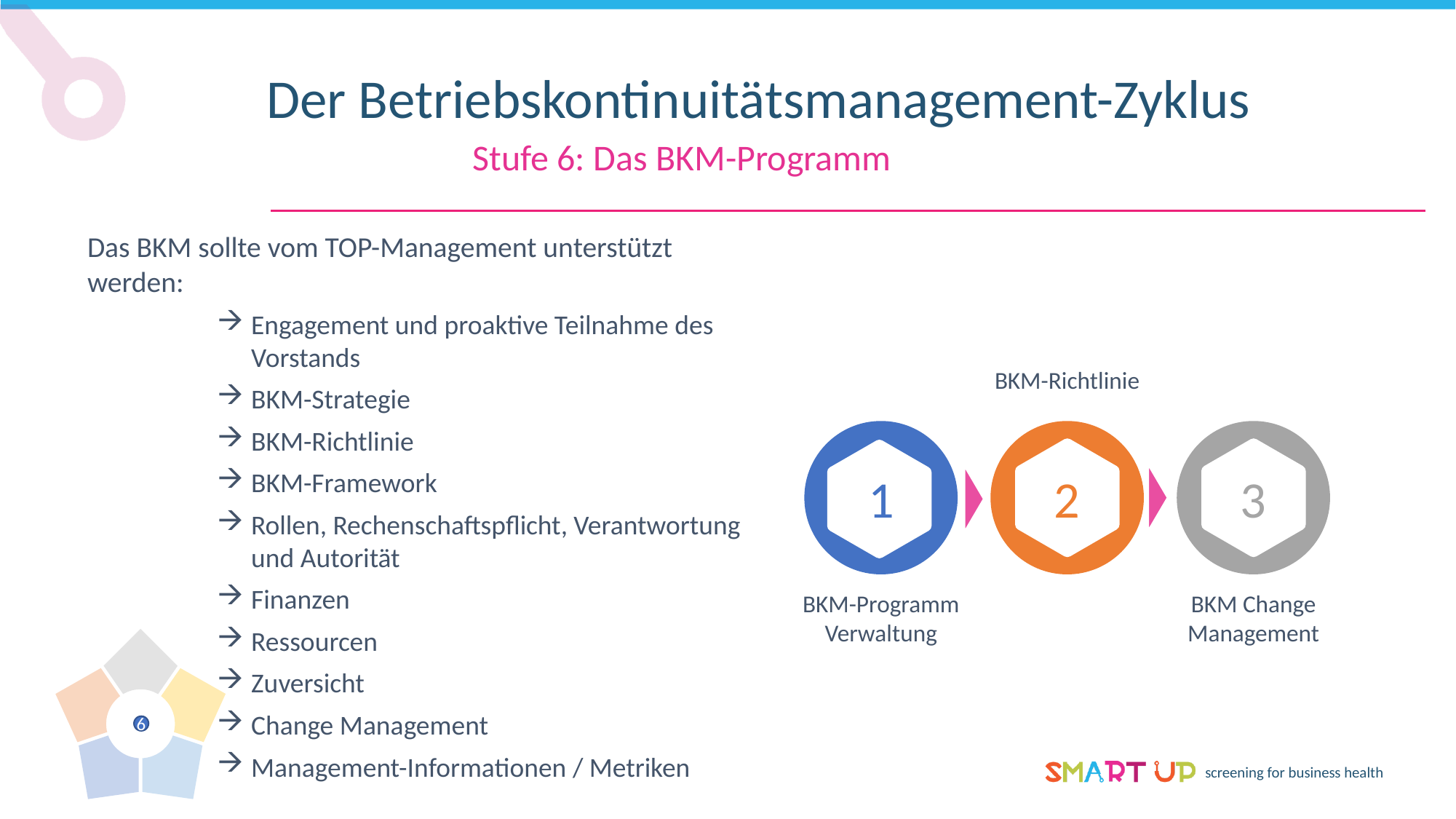

Der Betriebskontinuitätsmanagement-Zyklus
Stufe 6: Das BKM-Programm
Das BKM sollte vom TOP-Management unterstützt werden:
Engagement und proaktive Teilnahme des Vorstands
BKM-Strategie
BKM-Richtlinie
BKM-Framework
Rollen, Rechenschaftspflicht, Verantwortung und Autorität
Finanzen
Ressourcen
Zuversicht
Change Management
Management-Informationen / Metriken

BKM-Richtlinie

1
2
3

BKM-Programm
Verwaltung
BKM Change
Management

6